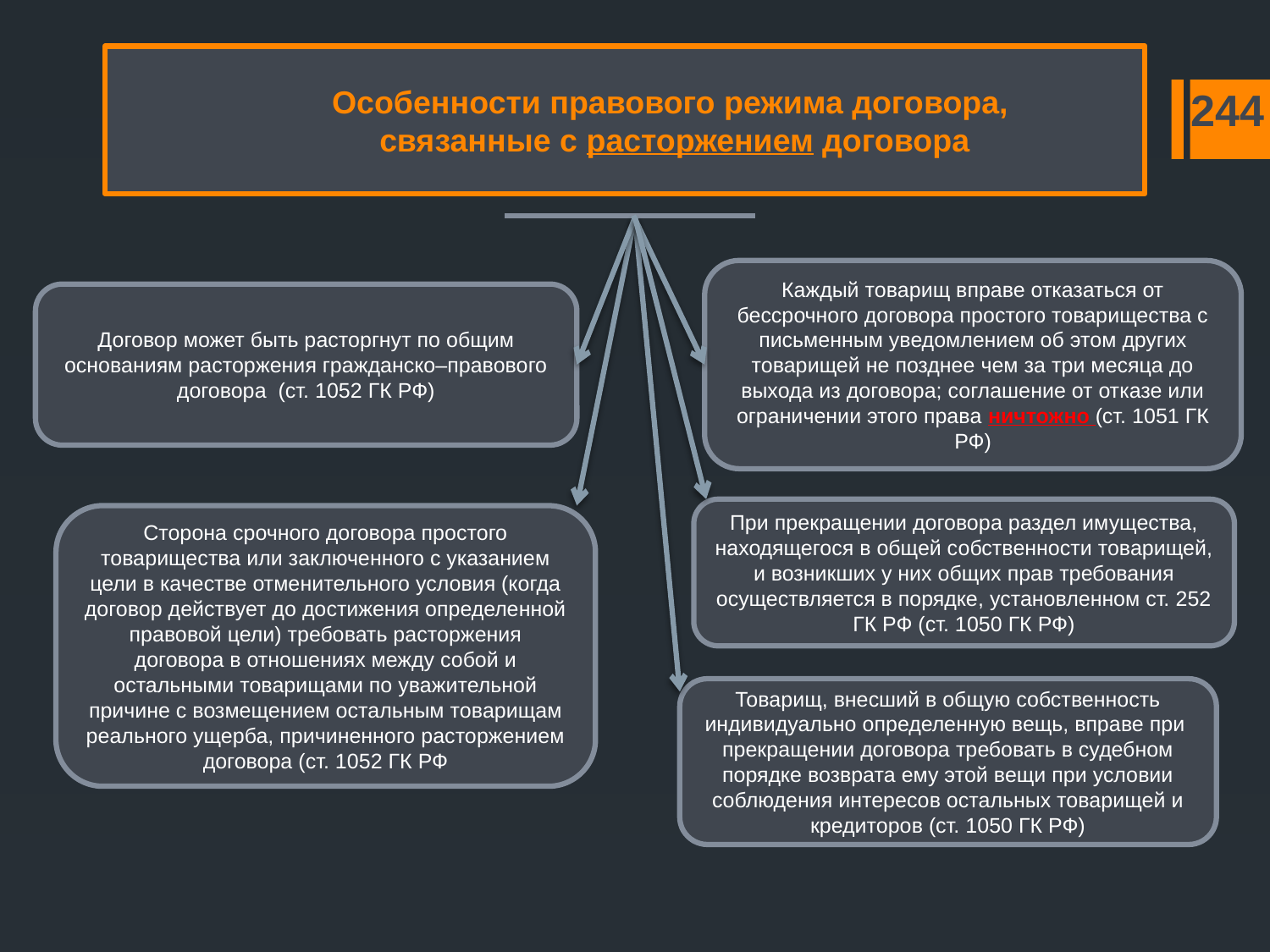

Особенности правового режима договора,
связанные с расторжением договора
244
Каждый товарищ вправе отказаться от бессрочного договора простого товарищества с письменным уведомлением об этом других товарищей не позднее чем за три месяца до выхода из договора; соглашение от отказе или ограничении этого права ничтожно (ст. 1051 ГК РФ)
Договор может быть расторгнут по общим основаниям расторжения гражданско–правового договора  (ст. 1052 ГК РФ)
При прекращении договора раздел имущества, находящегося в общей собственности товарищей, и возникших у них общих прав требования осуществляется в порядке, установленном ст. 252 ГК РФ (ст. 1050 ГК РФ)
Сторона срочного договора простого товарищества или заключенного с указанием цели в качестве отменительного условия (когда договор действует до достижения определенной правовой цели) требовать расторжения договора в отношениях между собой и остальными товарищами по уважительной причине с возмещением остальным товарищам реального ущерба, причиненного расторжением договора (ст. 1052 ГК РФ
Товарищ, внесший в общую собственность индивидуально определенную вещь, вправе при  прекращении договора требовать в судебном порядке возврата ему этой вещи при условии соблюдения интересов остальных товарищей и кредиторов (ст. 1050 ГК РФ)